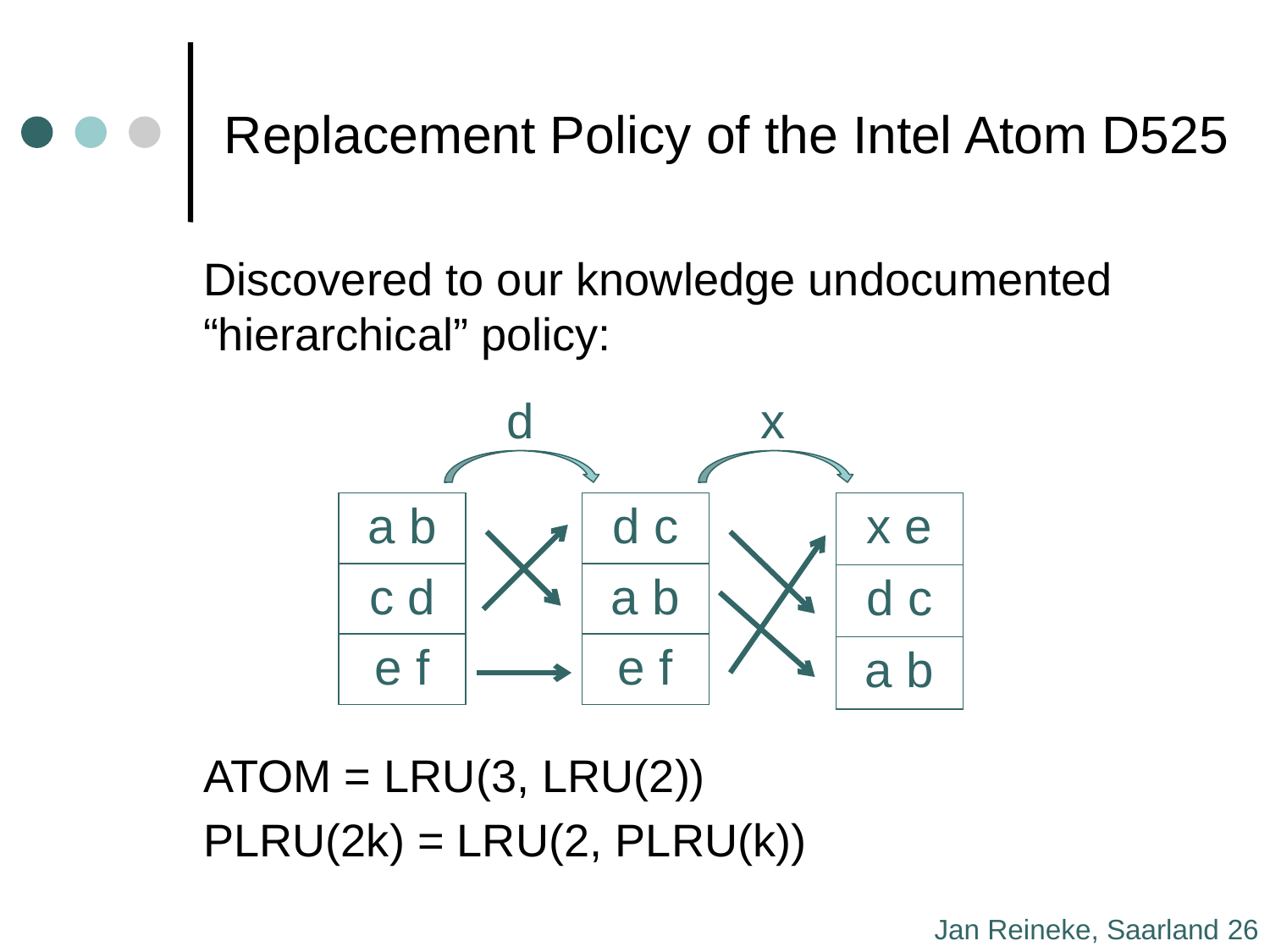

# Replacement Policy of the Intel Atom D525
Discovered to our knowledge undocumented “hierarchical” policy:
d
x

| a b |
| --- |
| c d |
| e f |
| d c |
| --- |
| a b |
| e f |
| x e |
| --- |
| d c |
| a b |
ATOM = LRU(3, LRU(2))
PLRU(2k) = LRU(2, PLRU(k))